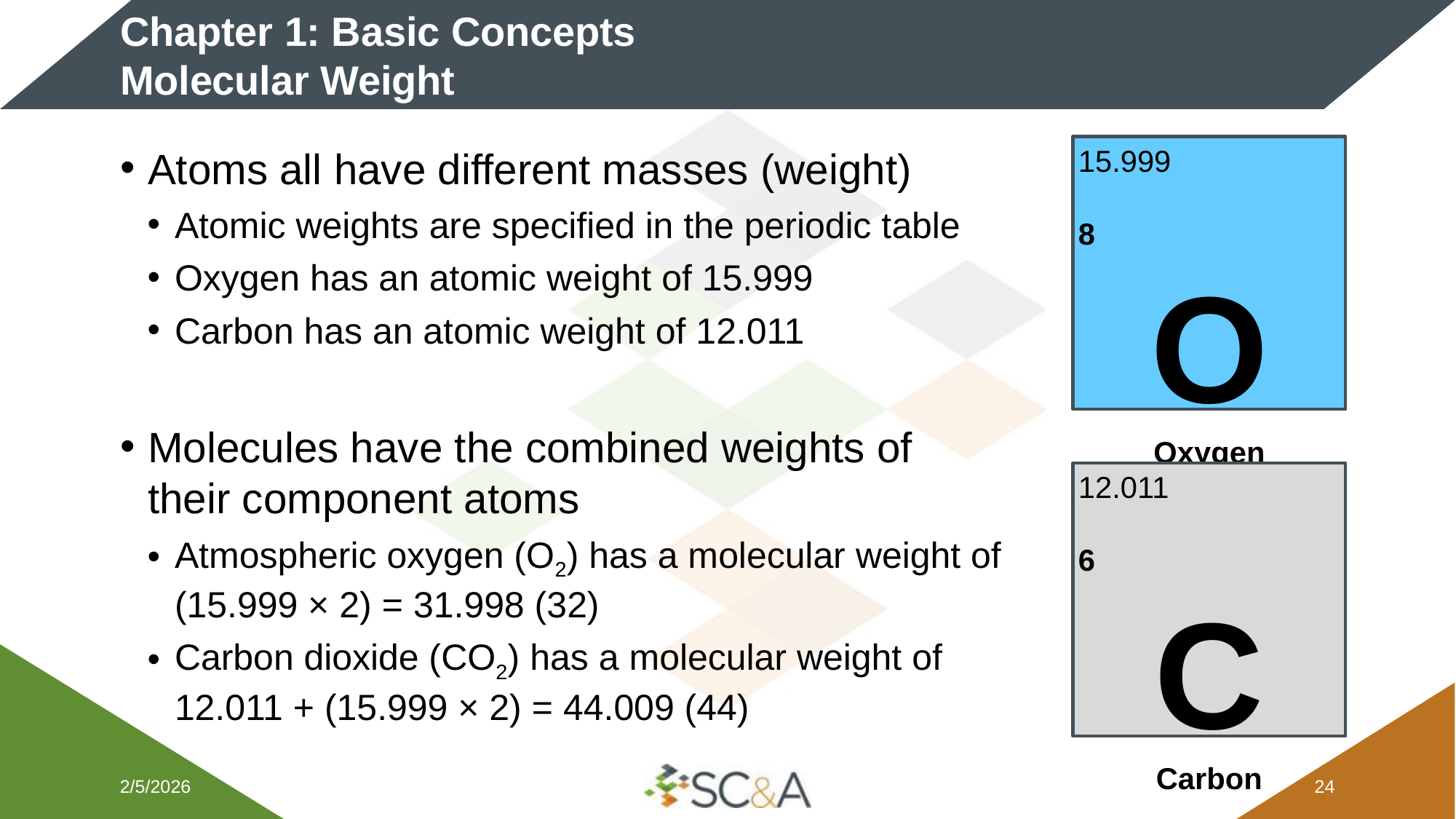

# Chapter 1: Basic Concepts Molecular Weight
Atoms all have different masses (weight)
Atomic weights are specified in the periodic table
Oxygen has an atomic weight of 15.999
Carbon has an atomic weight of 12.011

Molecules have the combined weights of their component atoms
Atmospheric oxygen (O2) has a molecular weight of (15.999 × 2) = 31.998 (32)
Carbon dioxide (CO2) has a molecular weight of 12.011 + (15.999 × 2) = 44.009 (44)

15.999	8
O
Oxygen
12.011	6
C
Carbon
2/5/2026
24